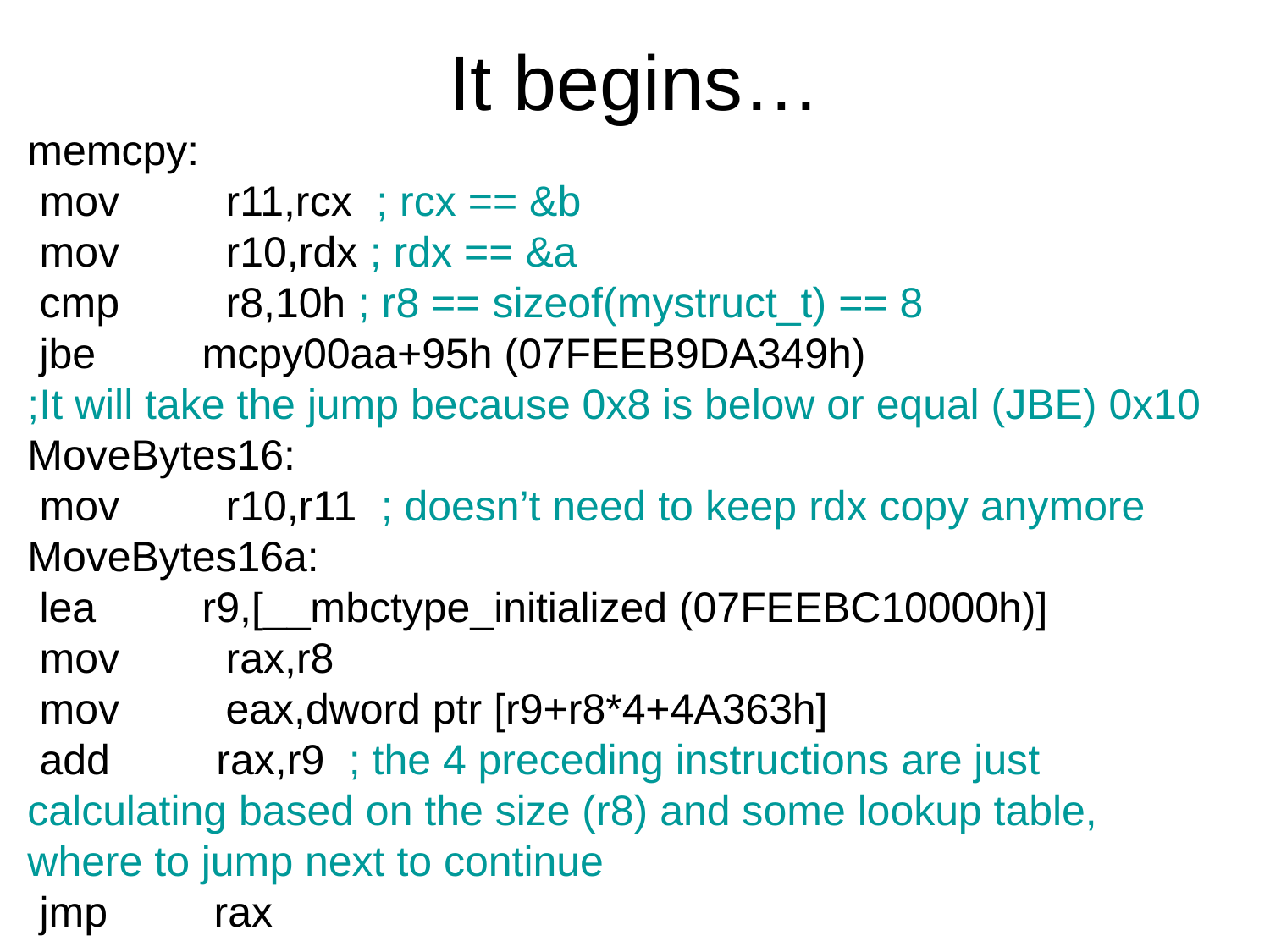

It begins…
memcpy:
 mov         r11,rcx  ; rcx == &b
 mov         r10,rdx ; rdx == &a
 cmp         r8,10h ; r8 == sizeof(mystruct_t) == 8
 jbe         mcpy00aa+95h (07FEEB9DA349h)
;It will take the jump because 0x8 is below or equal (JBE) 0x10
MoveBytes16:
 mov         r10,r11  ; doesn’t need to keep rdx copy anymore
MoveBytes16a:
 lea         r9,[__mbctype_initialized (07FEEBC10000h)]
 mov         rax,r8
 mov         eax,dword ptr [r9+r8*4+4A363h]
 add         rax,r9  ; the 4 preceding instructions are just calculating based on the size (r8) and some lookup table, where to jump next to continue
 jmp         rax